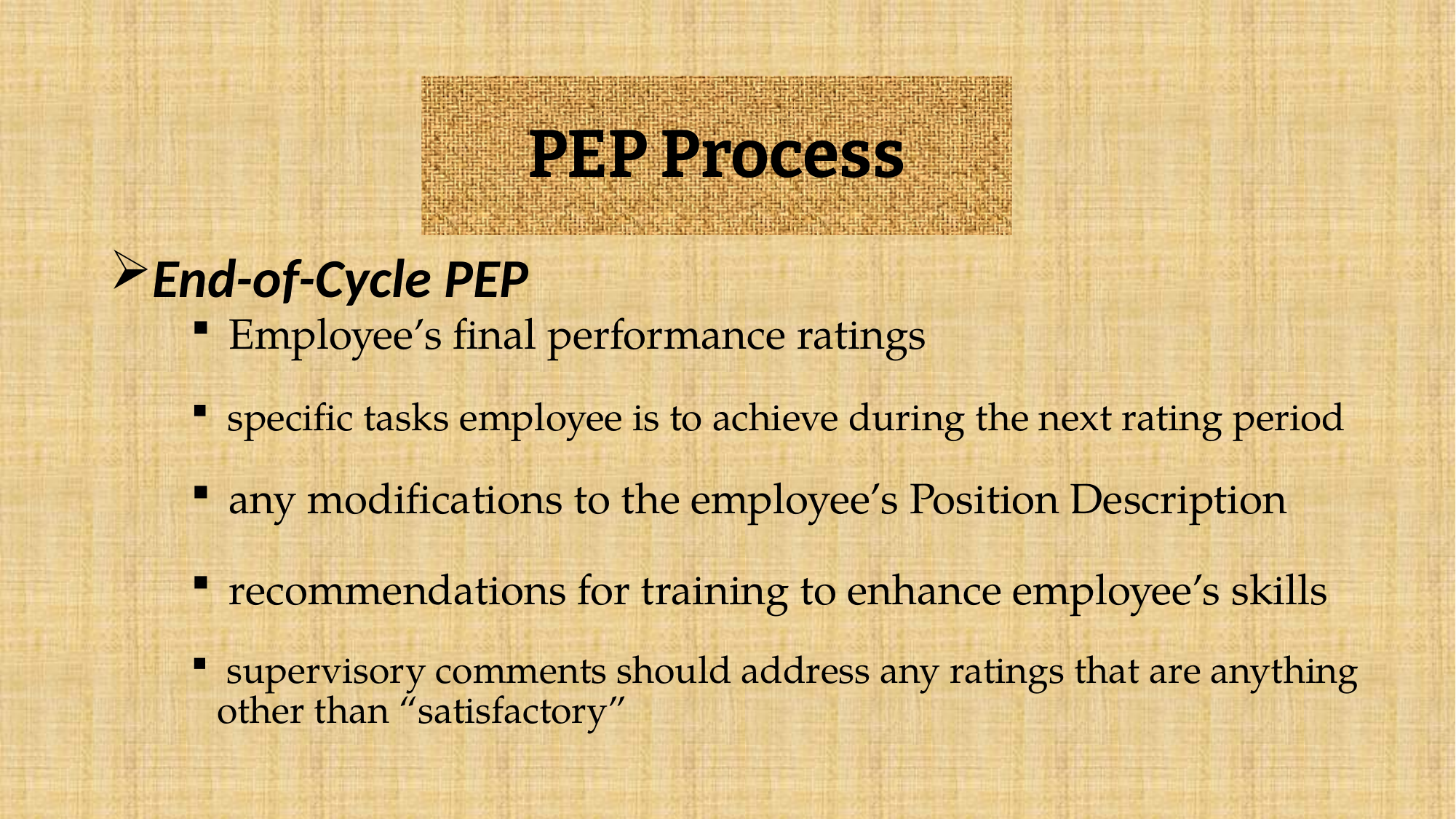

# PEP Process
End-of-Cycle PEP
 Employee’s final performance ratings
 specific tasks employee is to achieve during the next rating period
 any modifications to the employee’s Position Description
 recommendations for training to enhance employee’s skills
 supervisory comments should address any ratings that are anything other than “satisfactory”